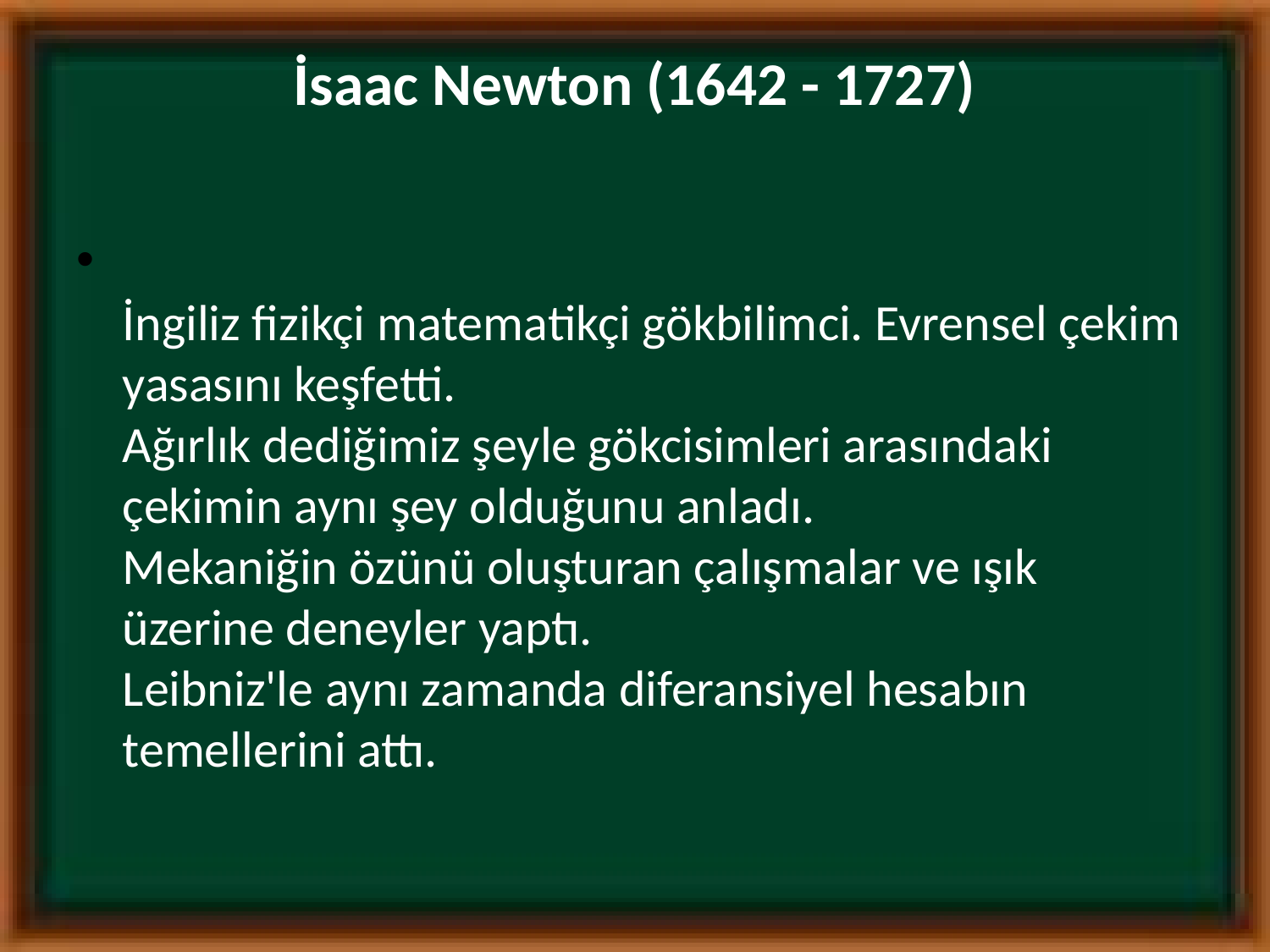

# İsaac Newton (1642 - 1727)
İngiliz fizikçi matematikçi gökbilimci. Evrensel çekim yasasını keşfetti.
Ağırlık dediğimiz şeyle gökcisimleri arasındaki çekimin aynı şey olduğunu anladı.
Mekaniğin özünü oluşturan çalışmalar ve ışık üzerine deneyler yaptı.
Leibniz'le aynı zamanda diferansiyel hesabın temellerini attı.